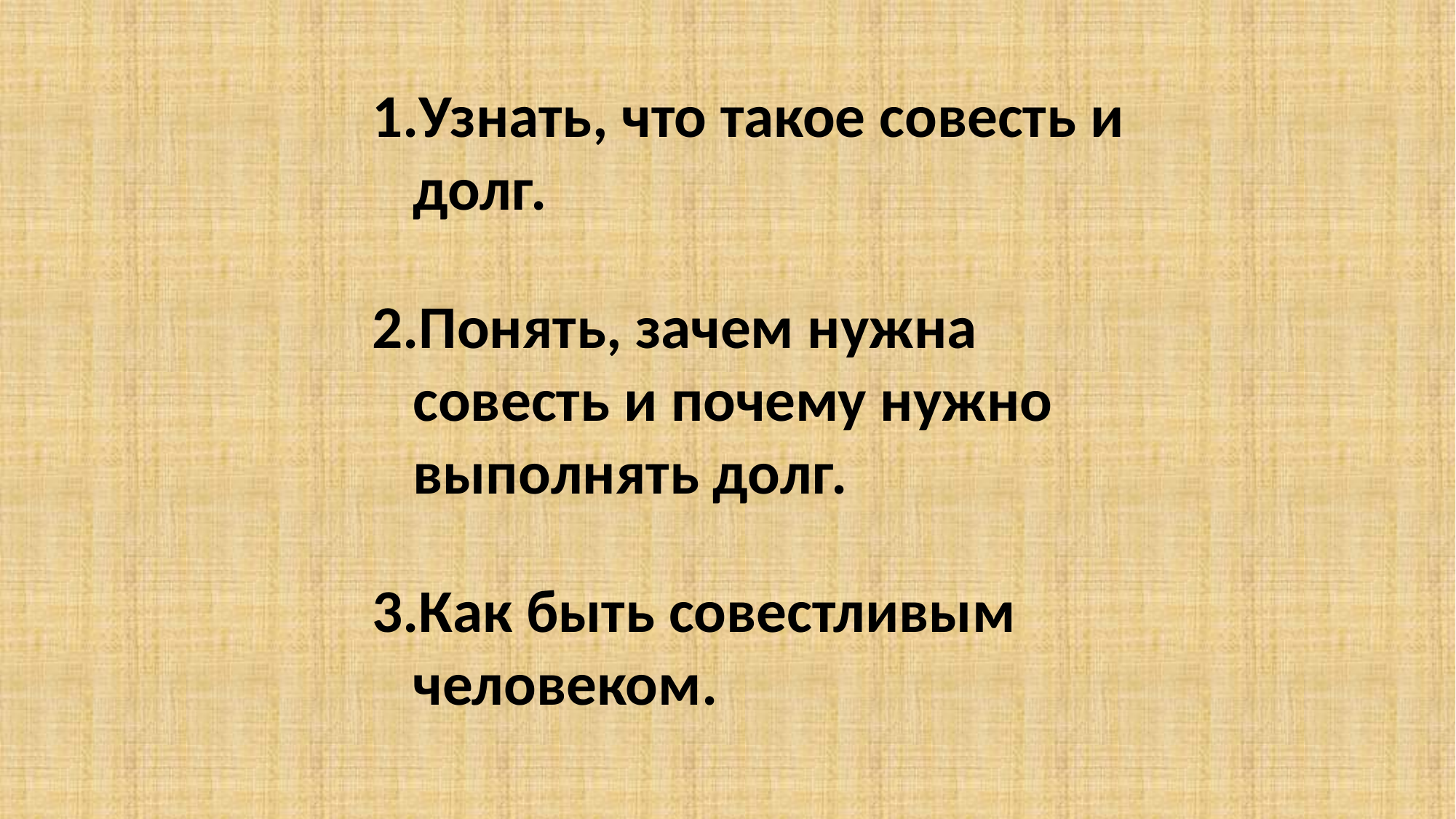

Узнать, что такое совесть и долг.

Понять, зачем нужна совесть и почему нужно выполнять долг.

Как быть совестливым человеком.